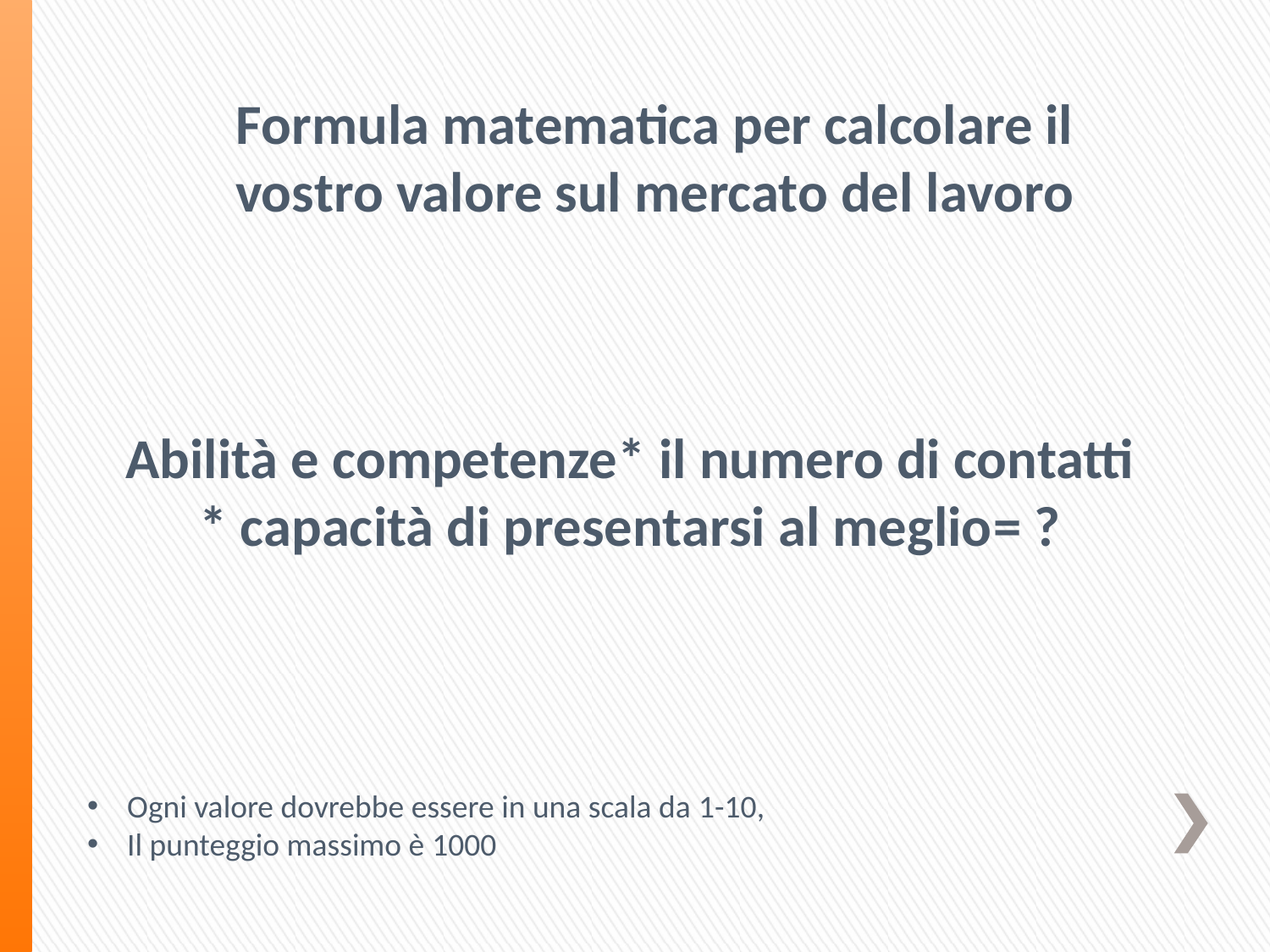

Formula matematica per calcolare il vostro valore sul mercato del lavoro
Abilità e competenze* il numero di contatti
* capacità di presentarsi al meglio= ?

Ogni valore dovrebbe essere in una scala da 1-10,
Il punteggio massimo è 1000